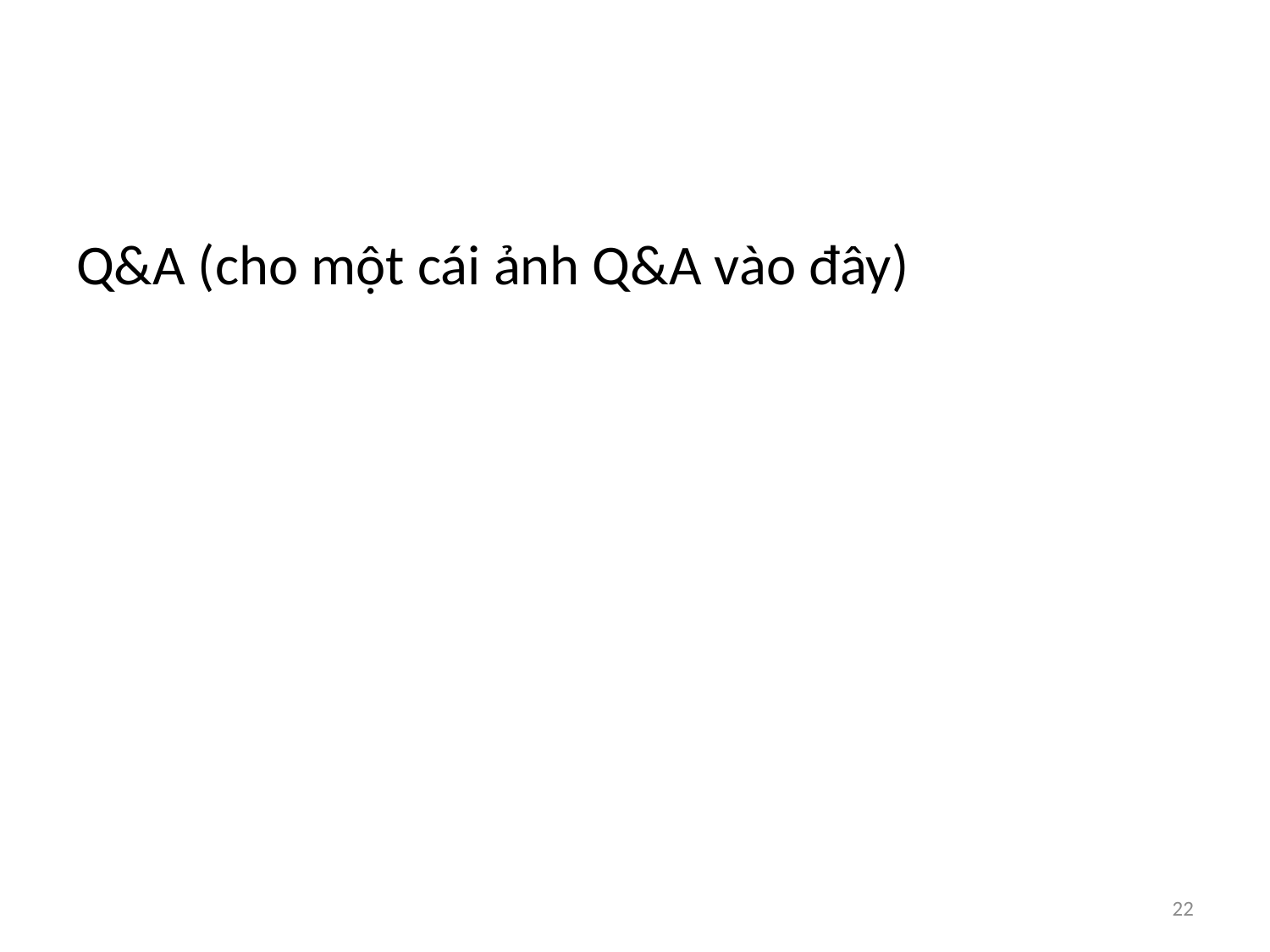

#
Q&A (cho một cái ảnh Q&A vào đây)
22